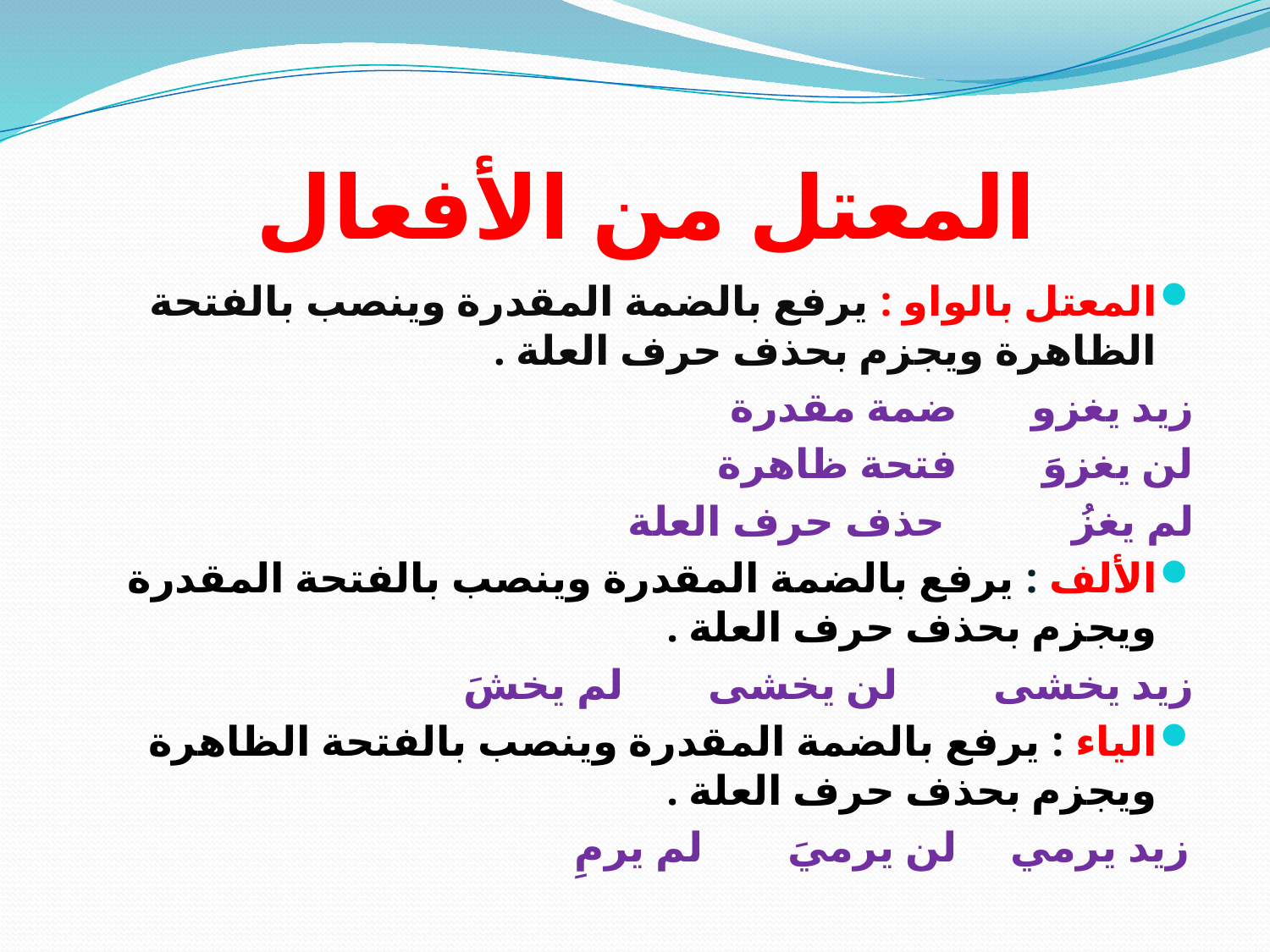

# المعتل من الأفعال
المعتل بالواو : يرفع بالضمة المقدرة وينصب بالفتحة الظاهرة ويجزم بحذف حرف العلة .
زيد يغزو       ضمة مقدرة
لن يغزوَ        فتحة ظاهرة
لم يغزُ            حذف حرف العلة
الألف : يرفع بالضمة المقدرة وينصب بالفتحة المقدرة ويجزم بحذف حرف العلة .
زيد يخشى         لن يخشى        لم يخشَ
الياء : يرفع بالضمة المقدرة وينصب بالفتحة الظاهرة ويجزم بحذف حرف العلة .
زيد يرمي     لن يرميَ        لم يرمِ